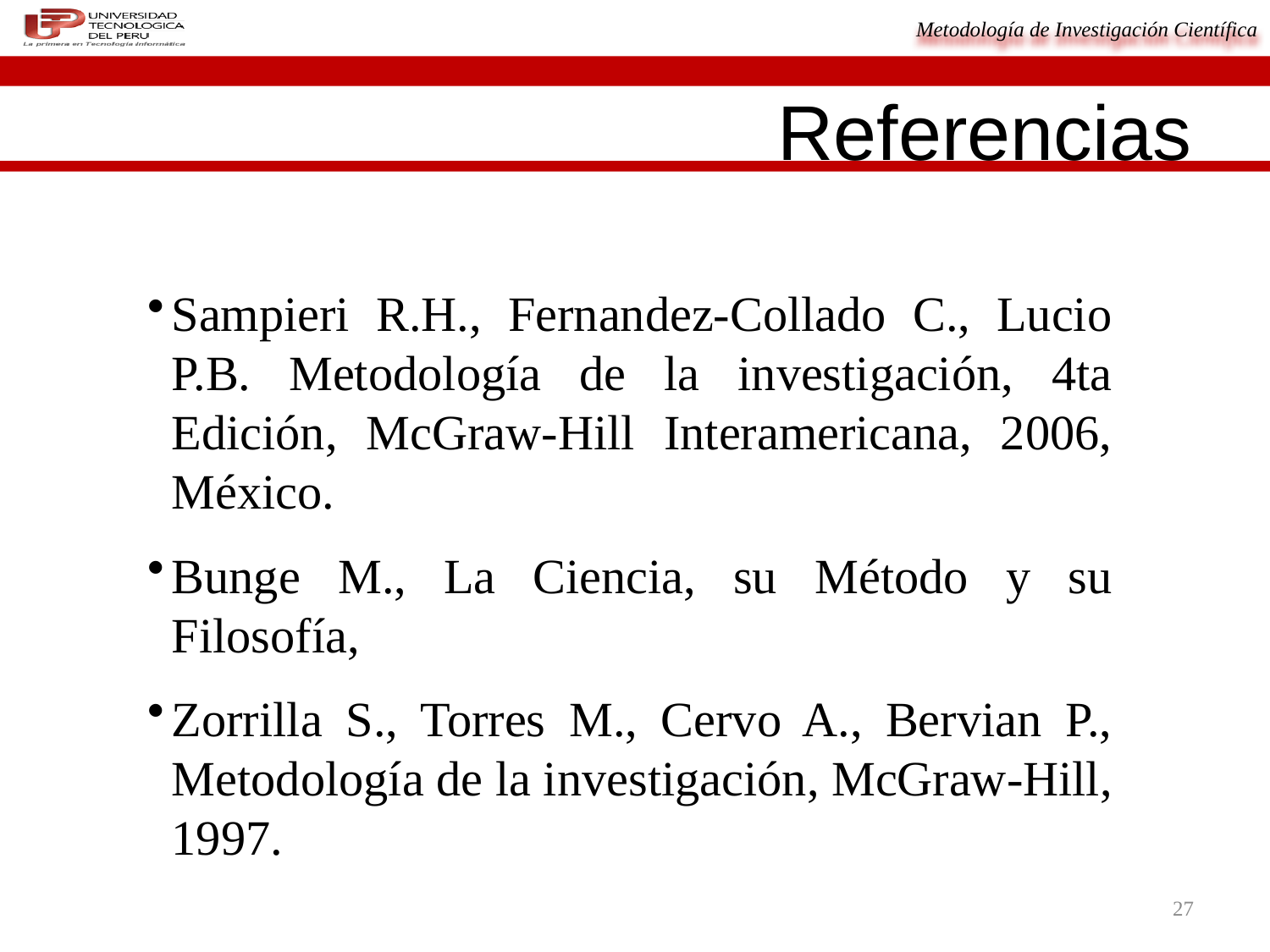

Referencias
Sampieri R.H., Fernandez-Collado C., Lucio P.B. Metodología de la investigación, 4ta Edición, McGraw-Hill Interamericana, 2006, México.
Bunge M., La Ciencia, su Método y su Filosofía,
Zorrilla S., Torres M., Cervo A., Bervian P., Metodología de la investigación, McGraw-Hill, 1997.

27